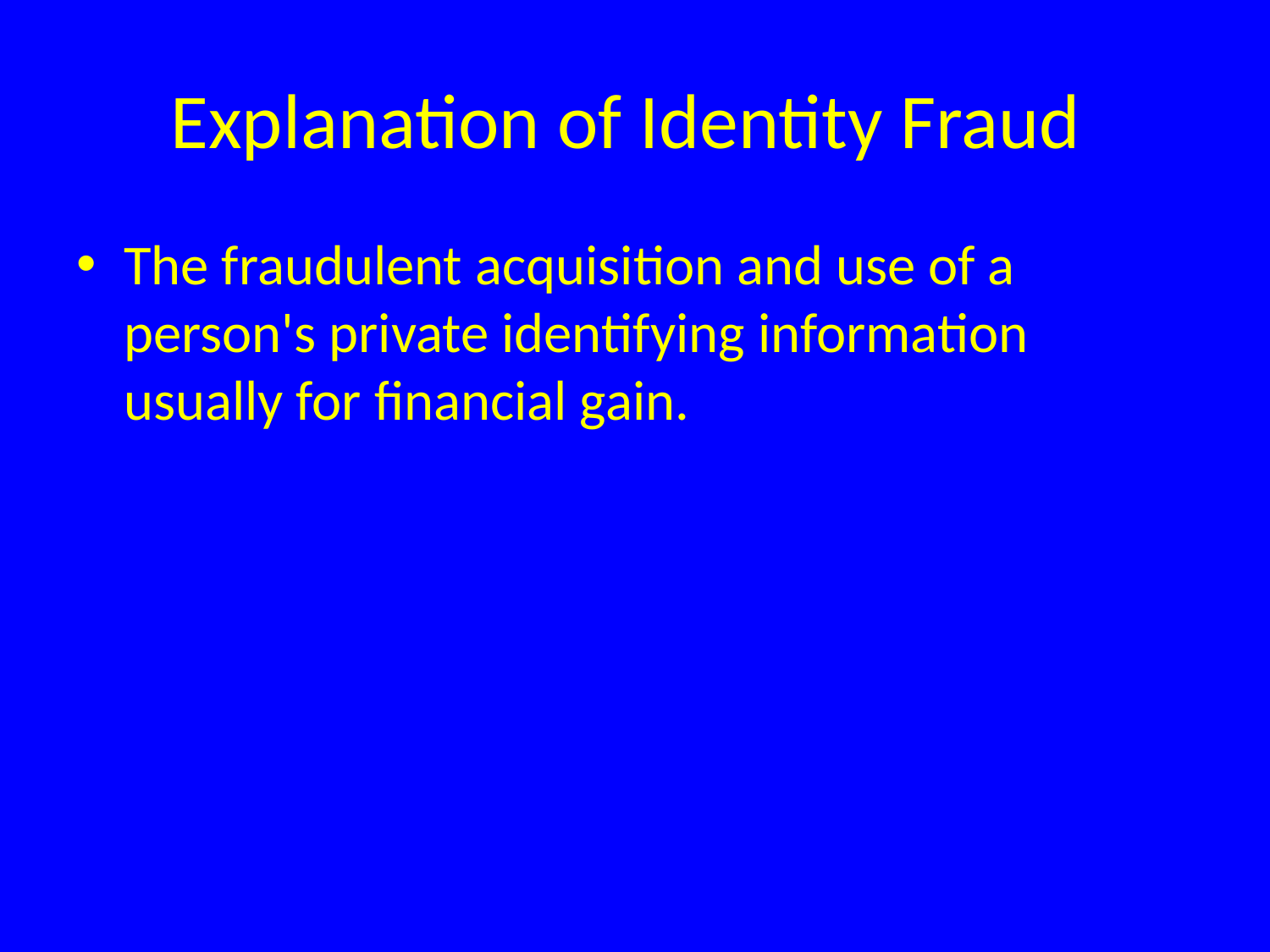

# Explanation of Identity Fraud
The fraudulent acquisition and use of a person's private identifying information usually for financial gain.